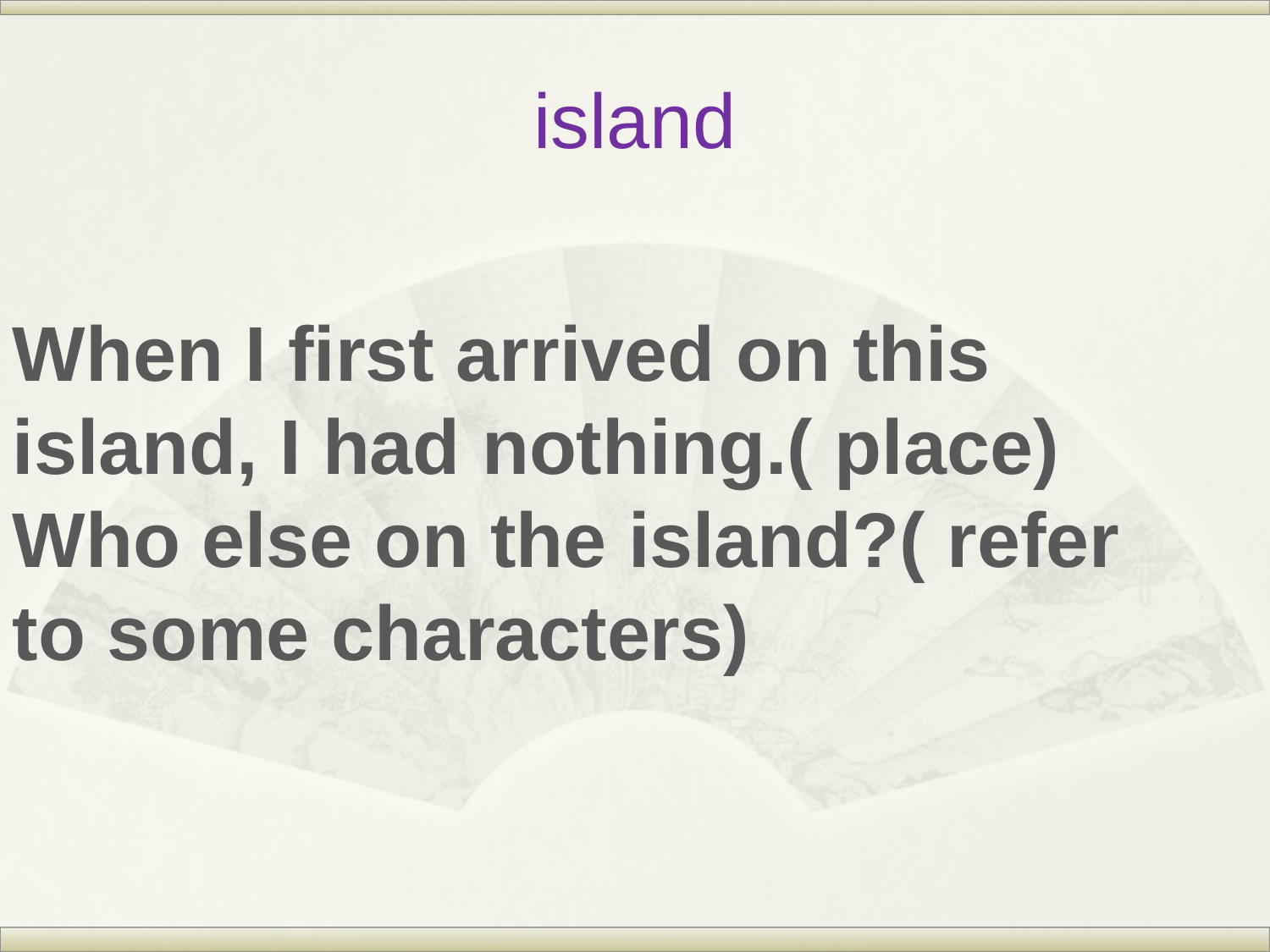

# island
When I first arrived on this island, I had nothing.( place)
Who else on the island?( refer to some characters)